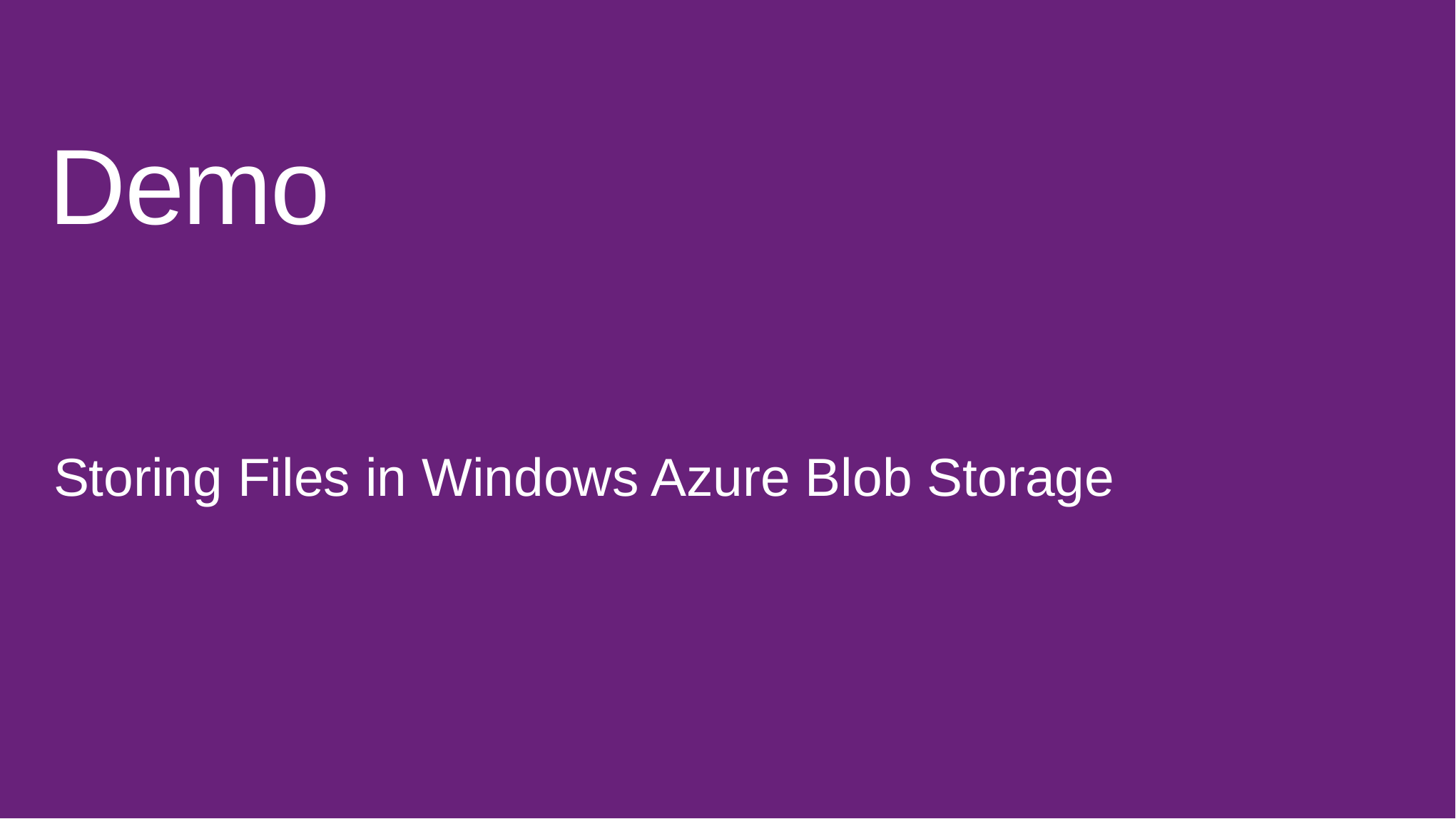

# Demo
Storing Files in Windows Azure Blob Storage